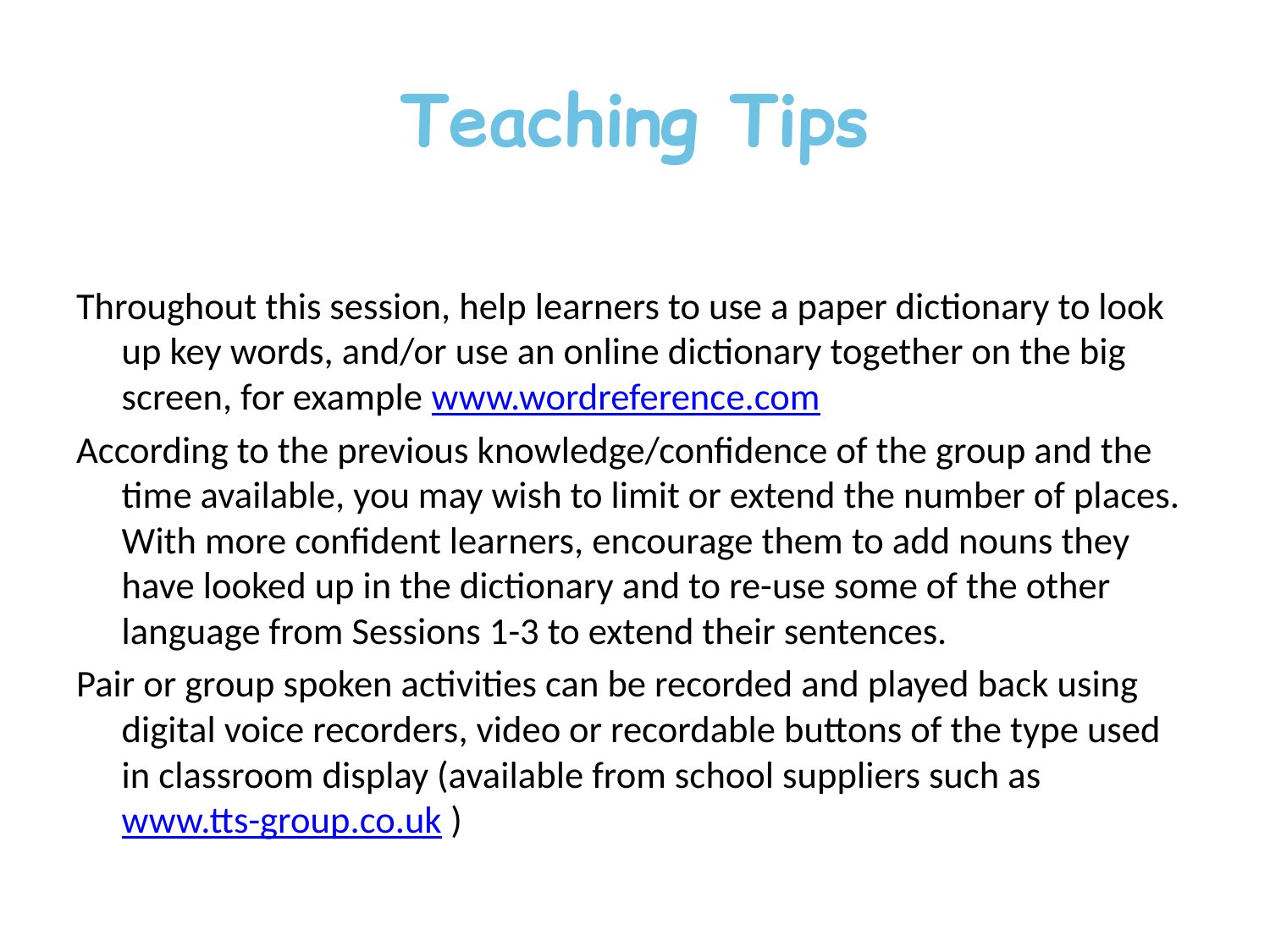

# Teaching Tips

Throughout this session, help learners to use a paper dictionary to look up key words, and/or use an online dictionary together on the big screen, for example www.wordreference.com
According to the previous knowledge/confidence of the group and the time available, you may wish to limit or extend the number of places.  With more confident learners, encourage them to add nouns they have looked up in the dictionary and to re-use some of the other language from Sessions 1-3 to extend their sentences.
Pair or group spoken activities can be recorded and played back using digital voice recorders, video or recordable buttons of the type used in classroom display (available from school suppliers such as www.tts-group.co.uk )